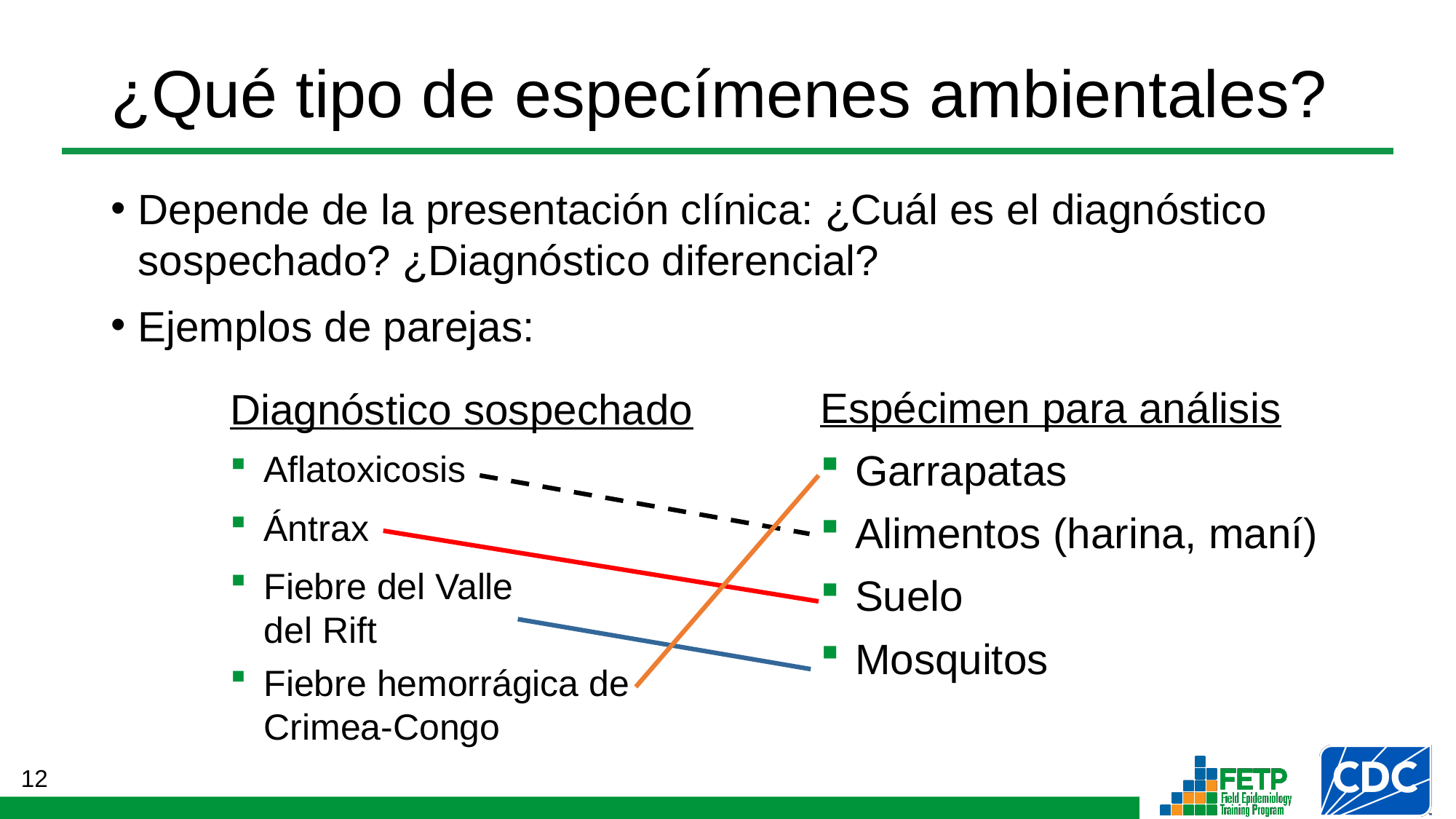

# ¿Qué tipo de especímenes ambientales?
Depende de la presentación clínica: ¿Cuál es el diagnóstico sospechado? ¿Diagnóstico diferencial?
Ejemplos de parejas:
Espécimen para análisis
Garrapatas
Alimentos (harina, maní)
Suelo
Mosquitos
Diagnóstico sospechado
Aflatoxicosis
Ántrax
Fiebre del Valle
del Rift
Fiebre hemorrágica de Crimea-Congo